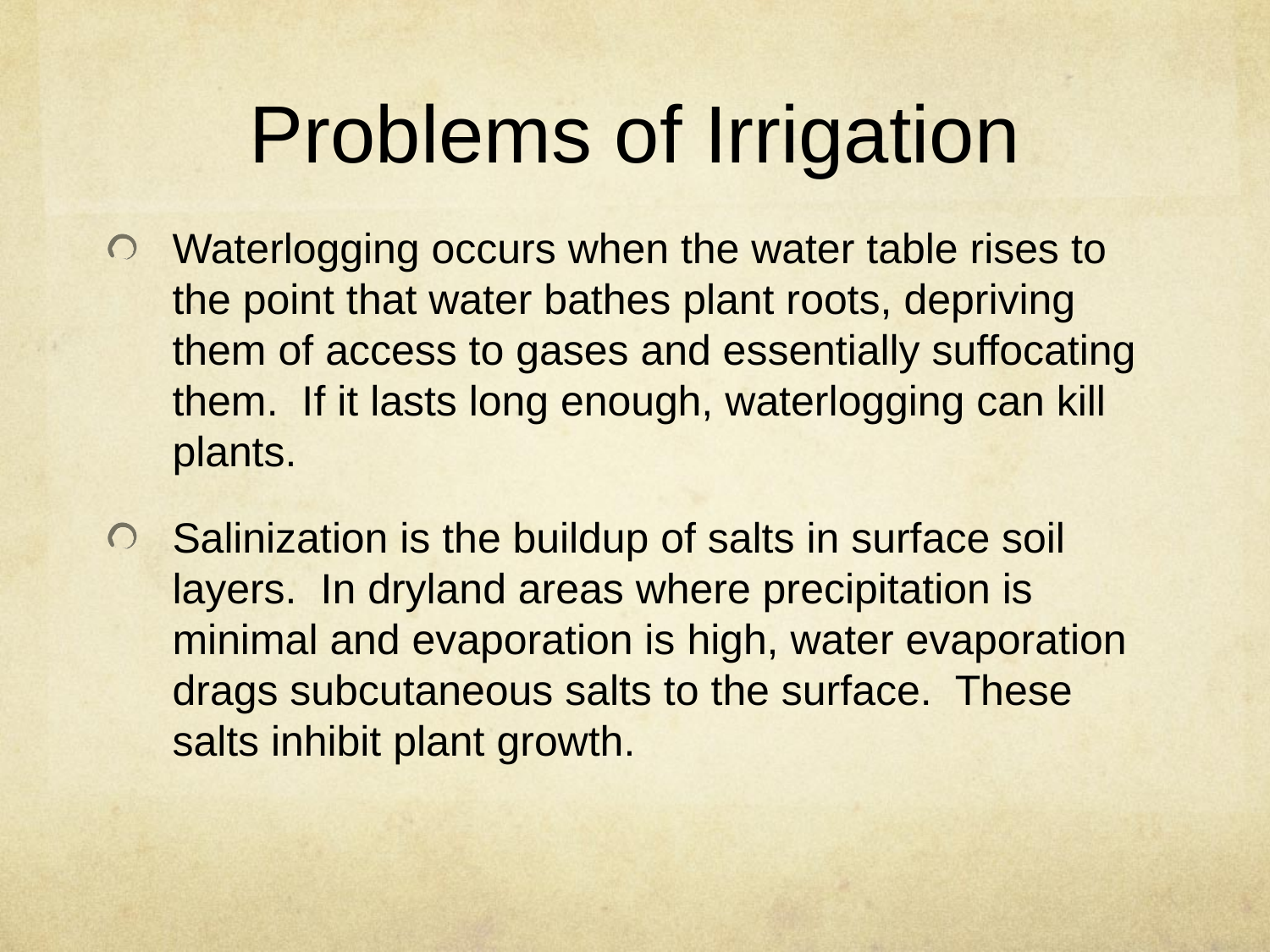

# Problems of Irrigation
Waterlogging occurs when the water table rises to the point that water bathes plant roots, depriving them of access to gases and essentially suffocating them.  If it lasts long enough, waterlogging can kill plants.
Salinization is the buildup of salts in surface soil layers.  In dryland areas where precipitation is minimal and evaporation is high, water evaporation drags subcutaneous salts to the surface.  These salts inhibit plant growth.